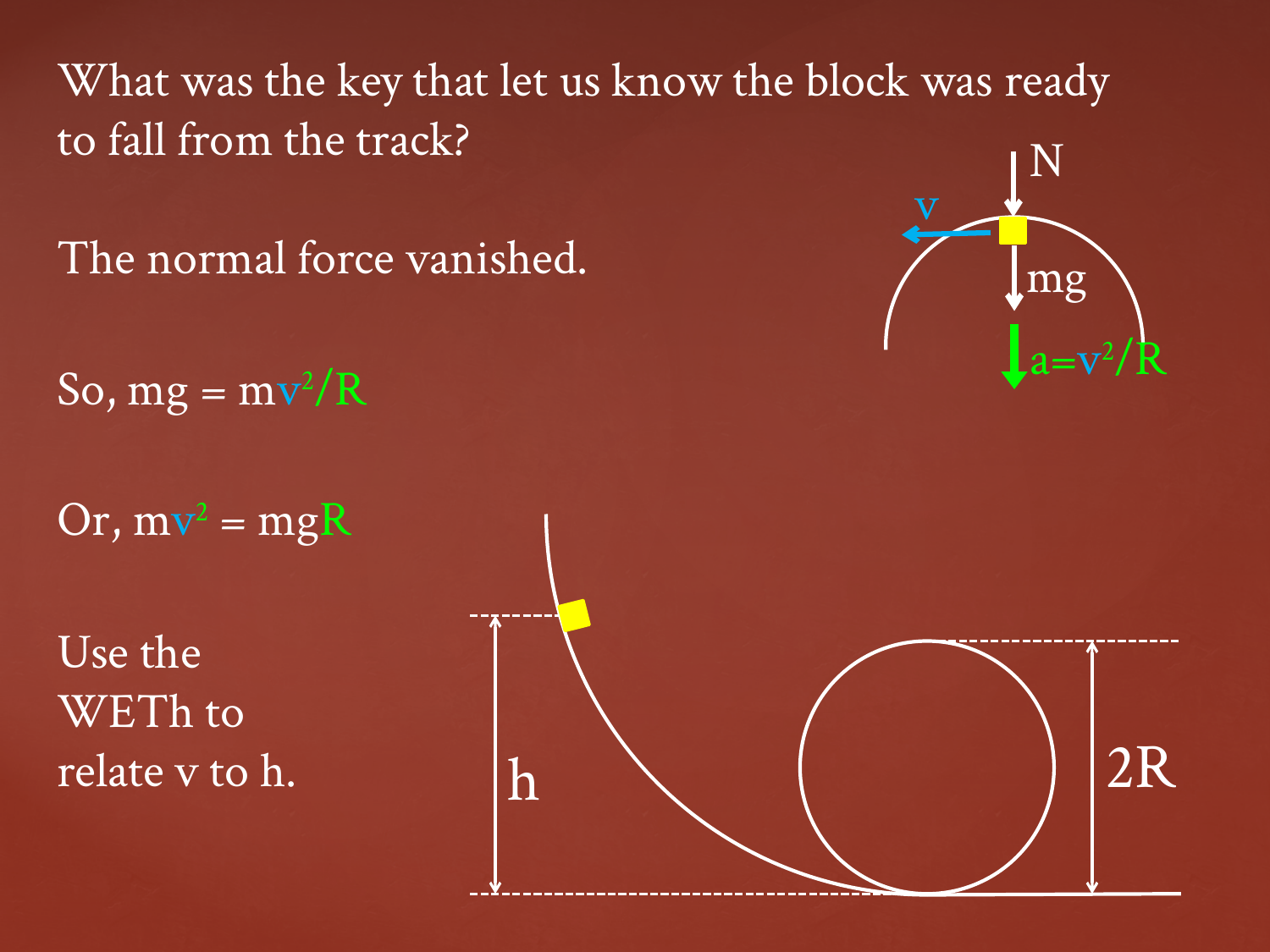

# What was the key that let us know the block was ready to fall from the track?
N

v

The normal force vanished.
mg
a=v2/R
So, mg = mv2/R
Or, mv2 = mgR

Use the WETh to relate v to h.
2R
h